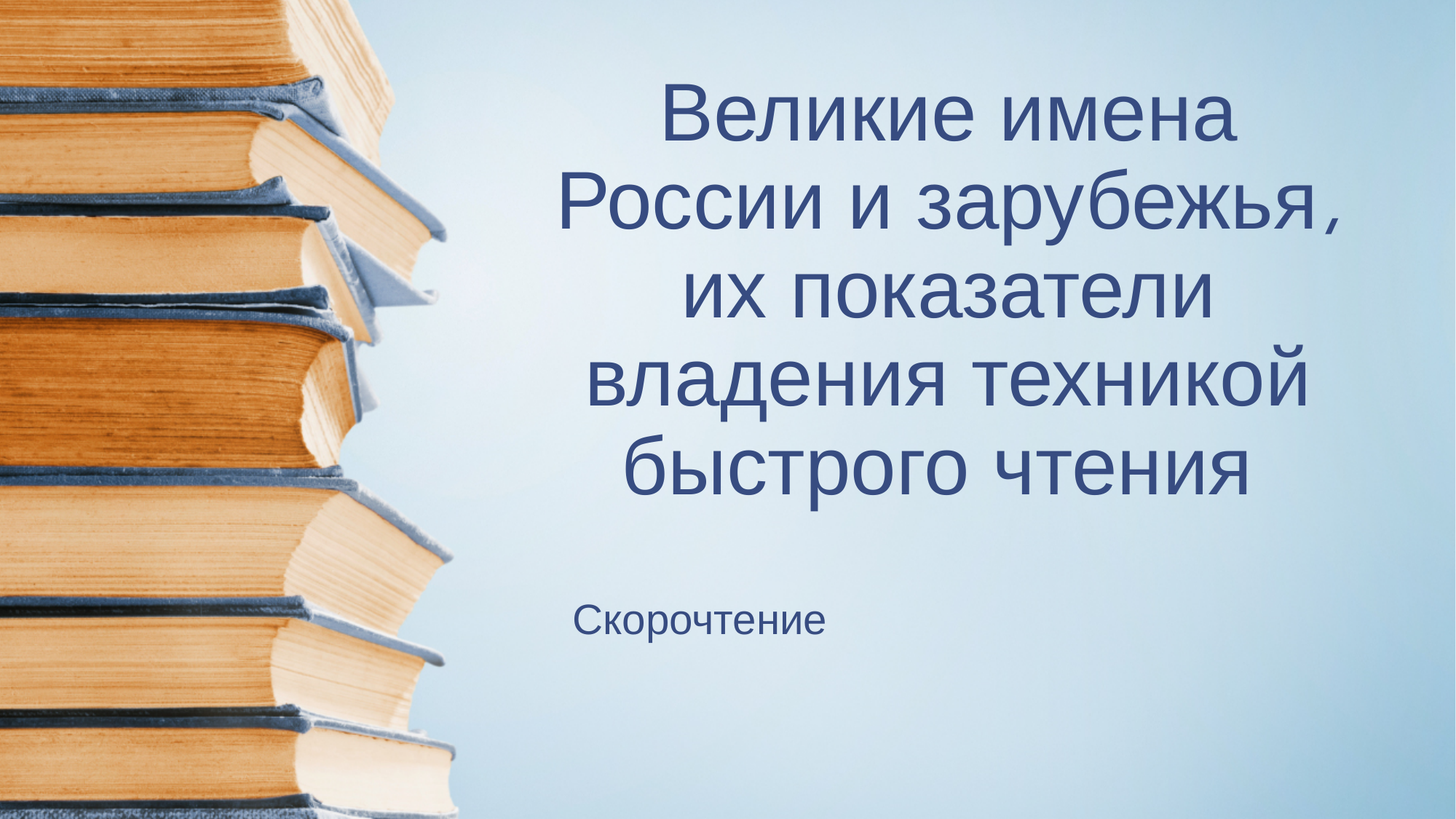

# Великие имена России и зарубежья, их показатели владения техникой быстрого чтения
Скорочтение